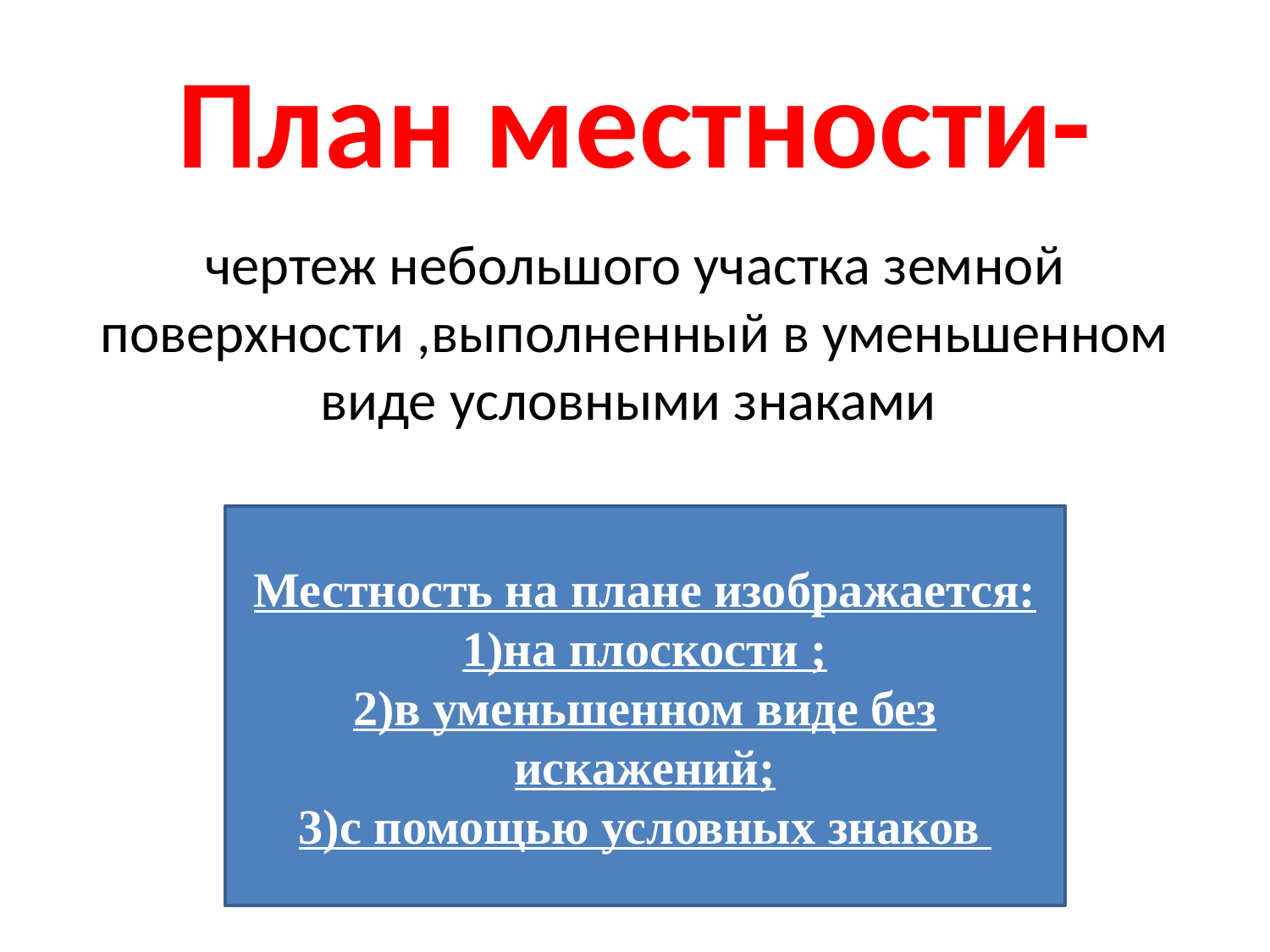

# План местности-
чертеж небольшого участка земной поверхности ,выполненный в уменьшенном виде условными знаками
Местность на плане изображается:
1)на плоскости ;
2)в уменьшенном виде без искажений;
3)с помощью условных знаков